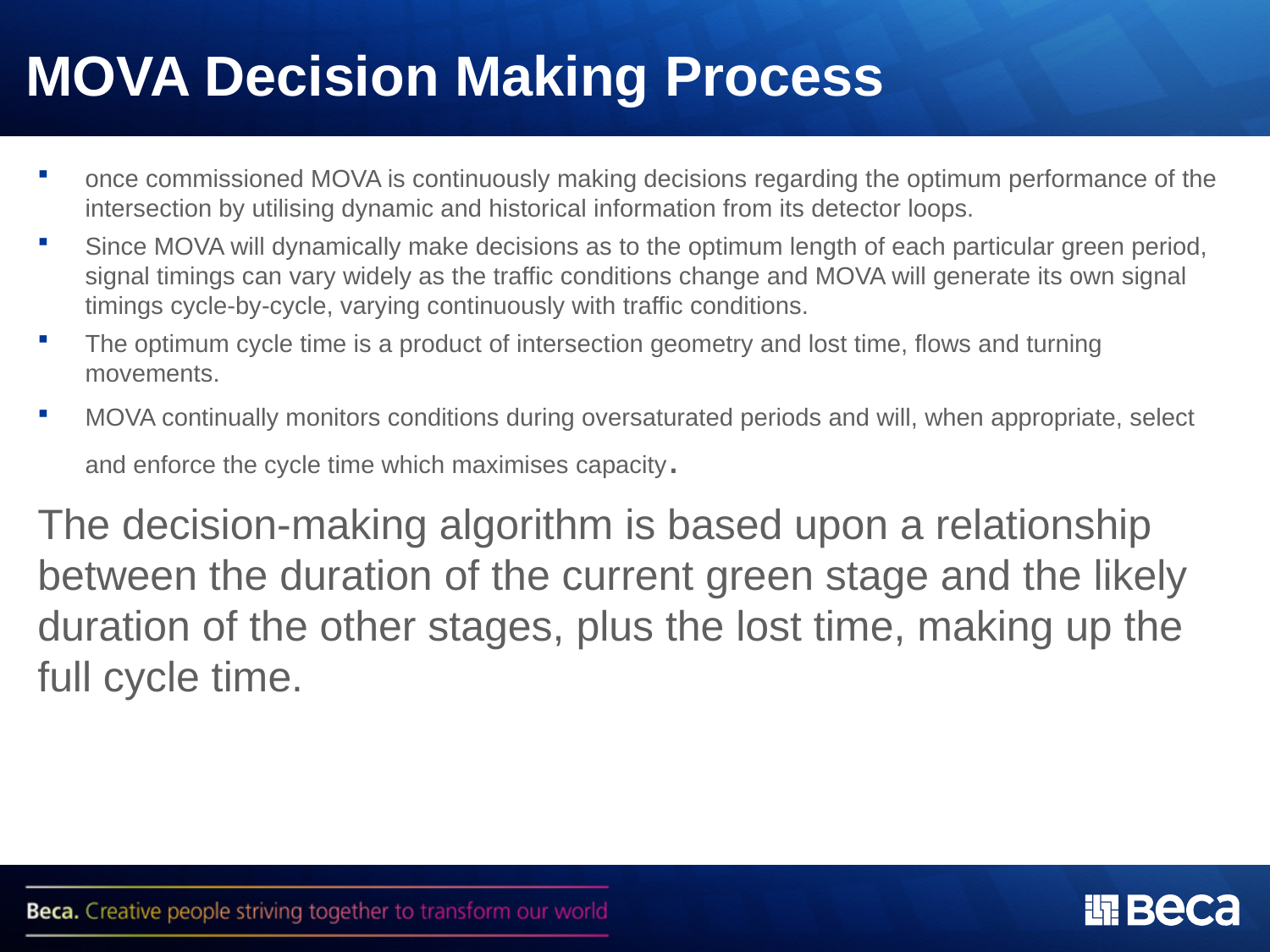

# MOVA Decision Making Process
once commissioned MOVA is continuously making decisions regarding the optimum performance of the intersection by utilising dynamic and historical information from its detector loops.
Since MOVA will dynamically make decisions as to the optimum length of each particular green period, signal timings can vary widely as the traffic conditions change and MOVA will generate its own signal timings cycle-by-cycle, varying continuously with traffic conditions.
The optimum cycle time is a product of intersection geometry and lost time, flows and turning movements.
MOVA continually monitors conditions during oversaturated periods and will, when appropriate, select and enforce the cycle time which maximises capacity.
The decision-making algorithm is based upon a relationship between the duration of the current green stage and the likely duration of the other stages, plus the lost time, making up the full cycle time.